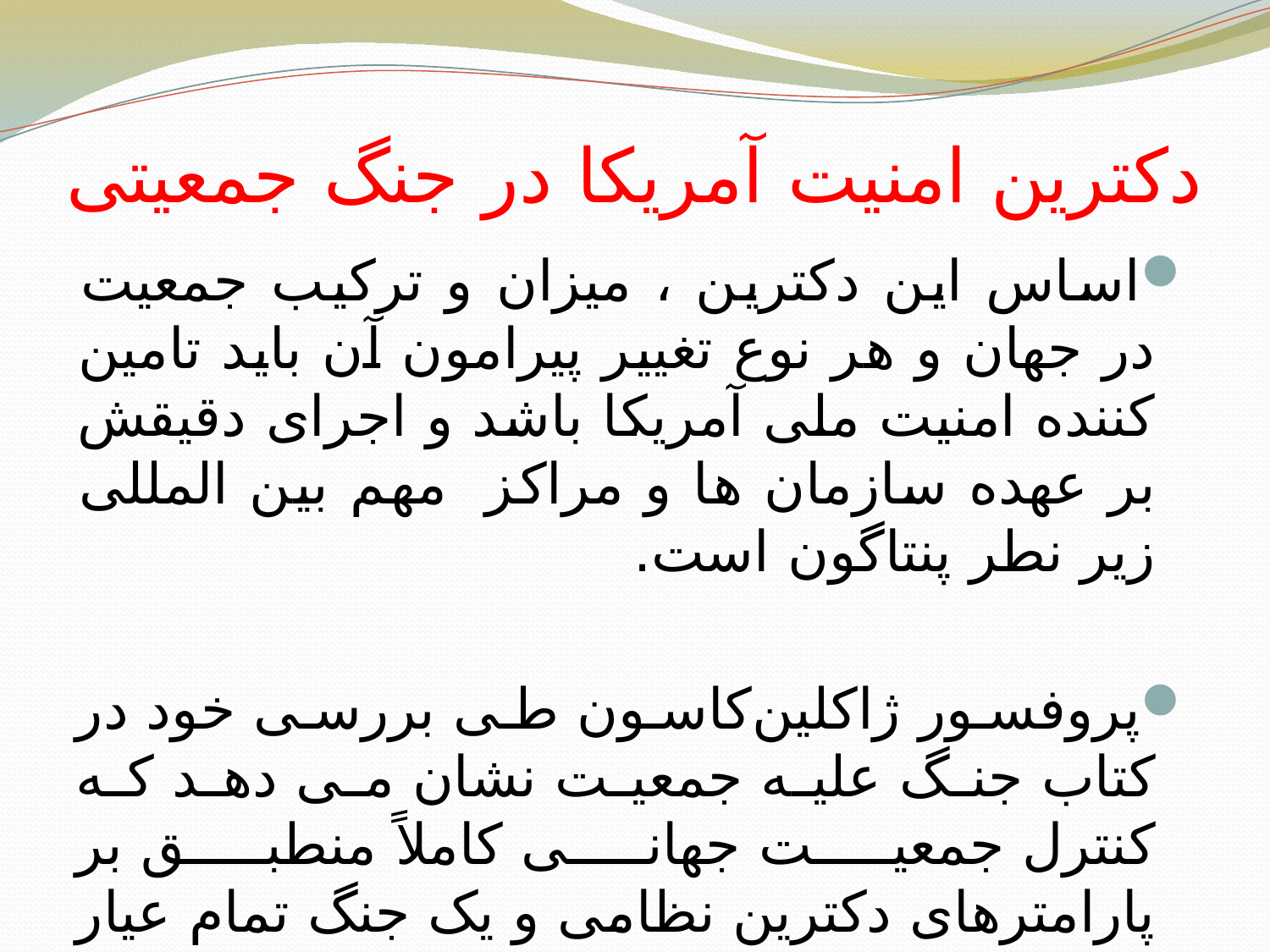

# دکترین امنیت آمریکا در جنگ جمعیتی
اساس این دکترین ، میزان و ترکیب جمعیت در جهان و هر نوع تغییر پیرامون آن باید تامین کننده امنیت ملی آمریکا باشد و اجرای دقیقش بر عهده سازمان ها و مراکز  مهم بین المللی زیر نطر پنتاگون است.

پروفسور ژاکلین‌کاسون طی بررسی خود در کتاب جنگ علیه جمعیت نشان می دهد که کنترل جمعیت جهانی کاملاً منطبق بر پارامترهای دکترین نظامی و یک جنگ تمام عیار است.